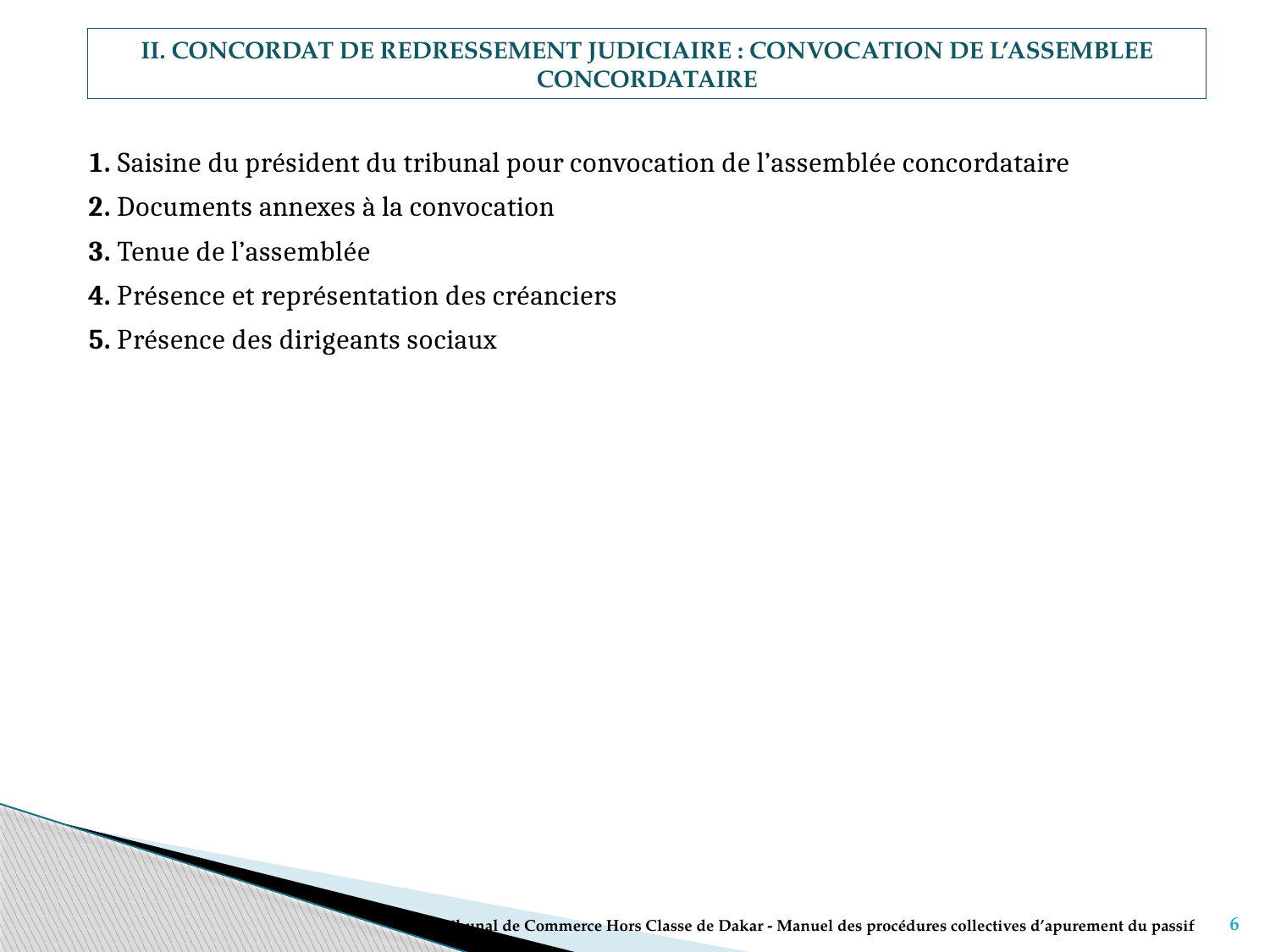

# II. CONCORDAT DE REDRESSEMENT JUDICIAIRE : CONVOCATION DE L’ASSEMBLEE CONCORDATAIRE
1. Saisine du président du tribunal pour convocation de l’assemblée concordataire
2. Documents annexes à la convocation
3. Tenue de l’assemblée
4. Présence et représentation des créanciers
5. Présence des dirigeants sociaux
Tribunal de Commerce Hors Classe de Dakar - Manuel des procédures collectives d’apurement du passif
6